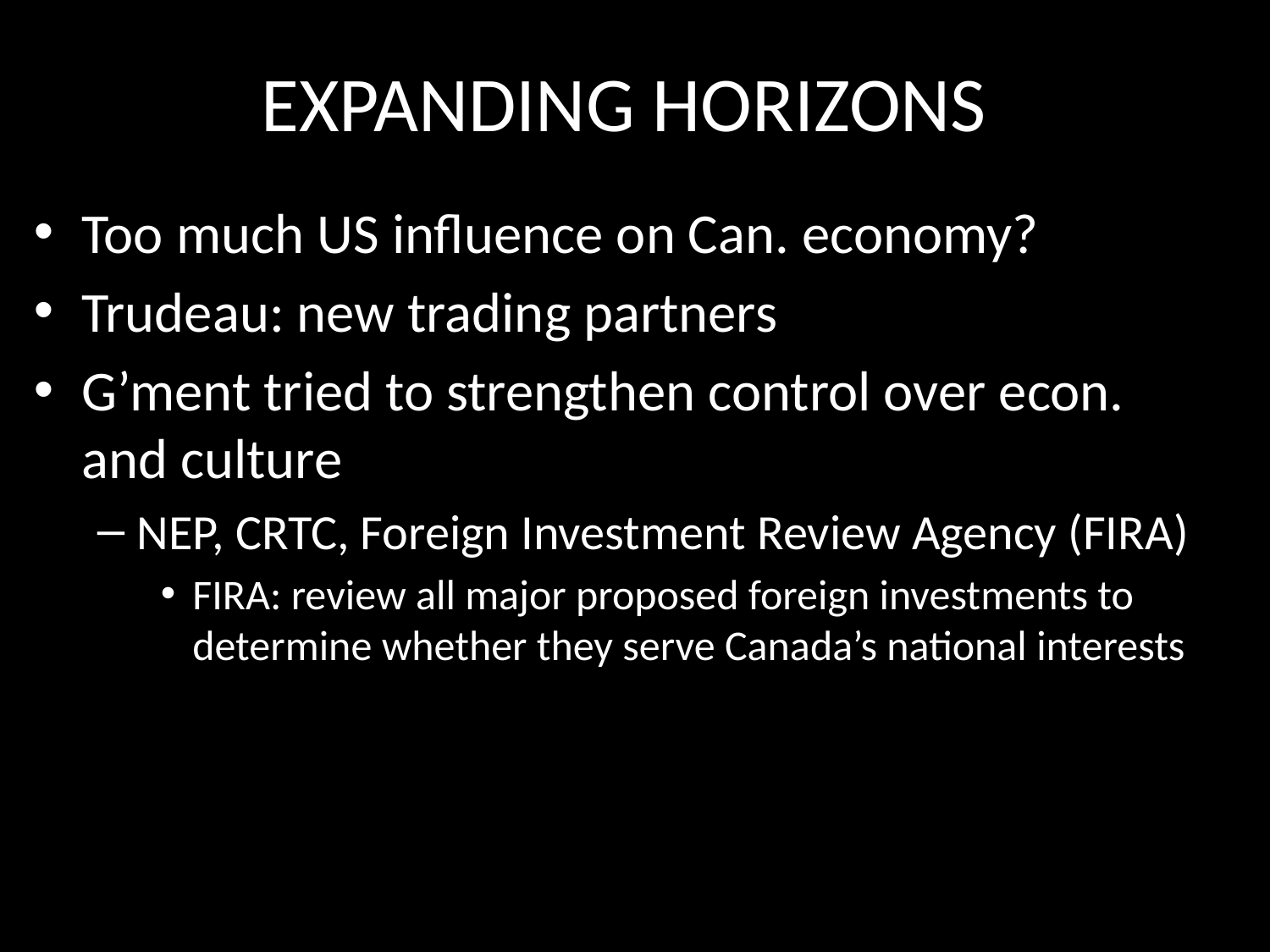

# EXPANDING HORIZONS
Too much US influence on Can. economy?
Trudeau: new trading partners
G’ment tried to strengthen control over econ. and culture
NEP, CRTC, Foreign Investment Review Agency (FIRA)
FIRA: review all major proposed foreign investments to determine whether they serve Canada’s national interests